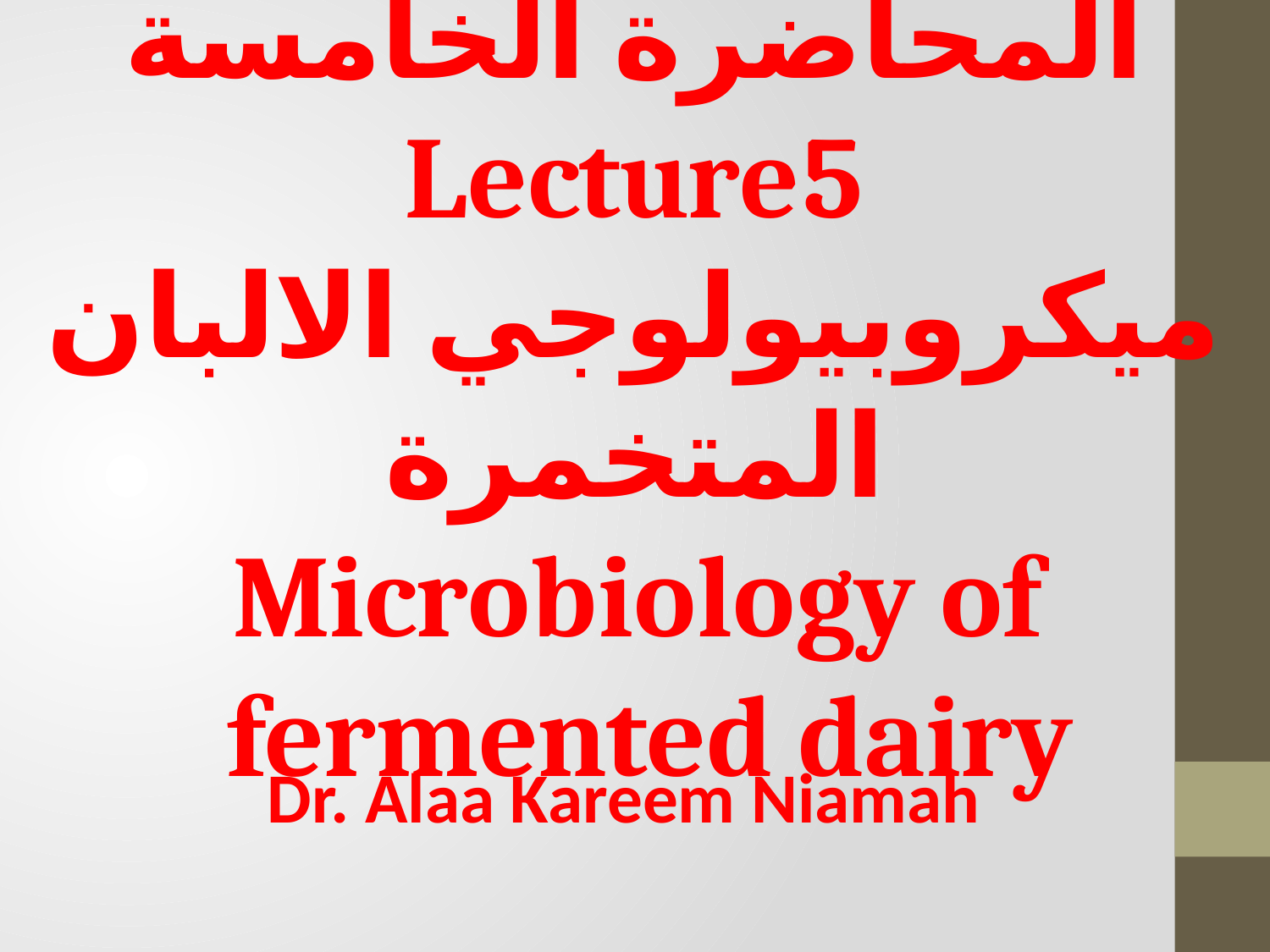

# المحاضرة الخامسة Lecture5 ميكروبيولوجي الالبان المتخمرة Microbiology of fermented dairy
Dr. Alaa Kareem Niamah